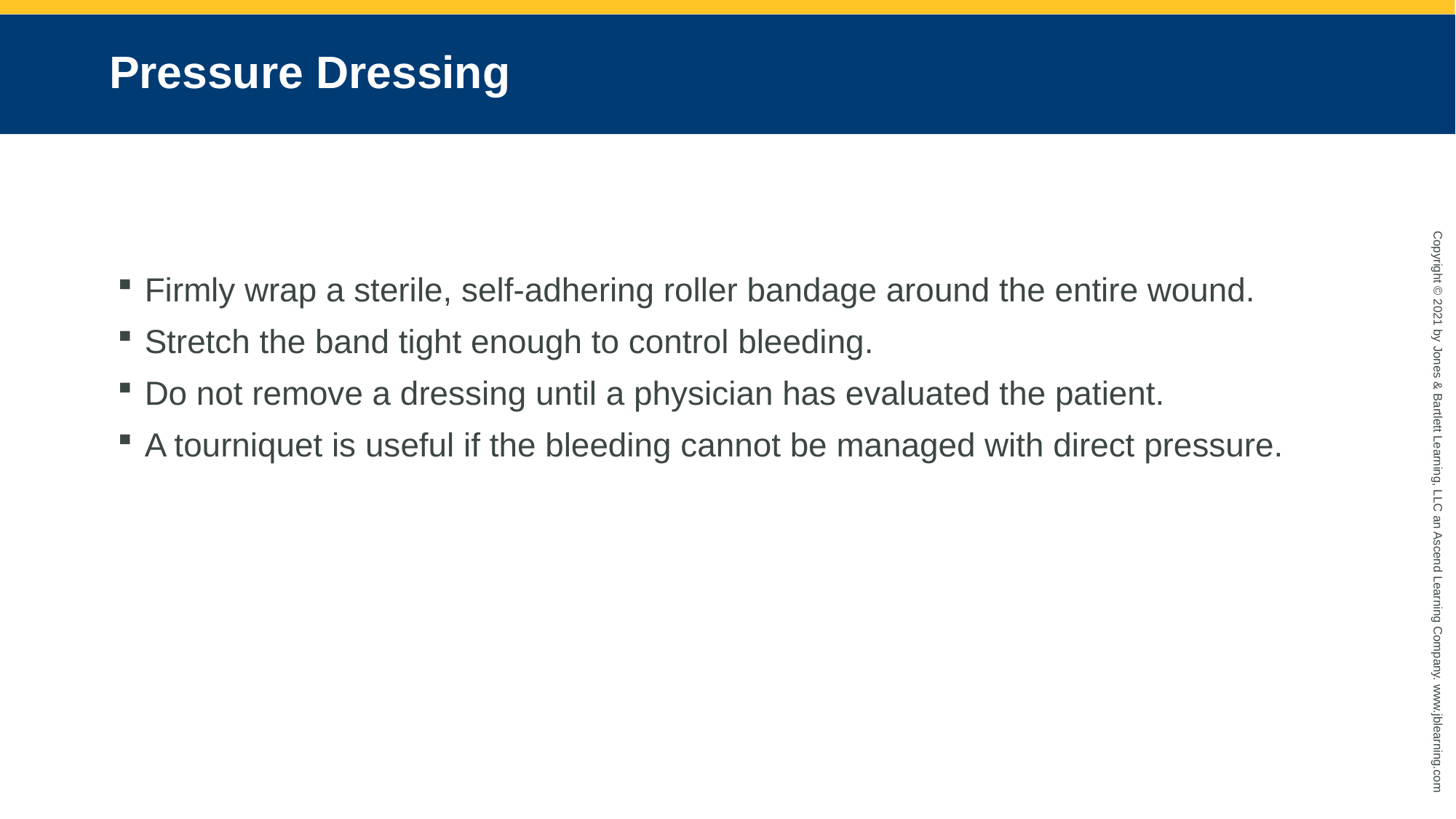

# Pressure Dressing
Firmly wrap a sterile, self-adhering roller bandage around the entire wound.
Stretch the band tight enough to control bleeding.
Do not remove a dressing until a physician has evaluated the patient.
A tourniquet is useful if the bleeding cannot be managed with direct pressure.